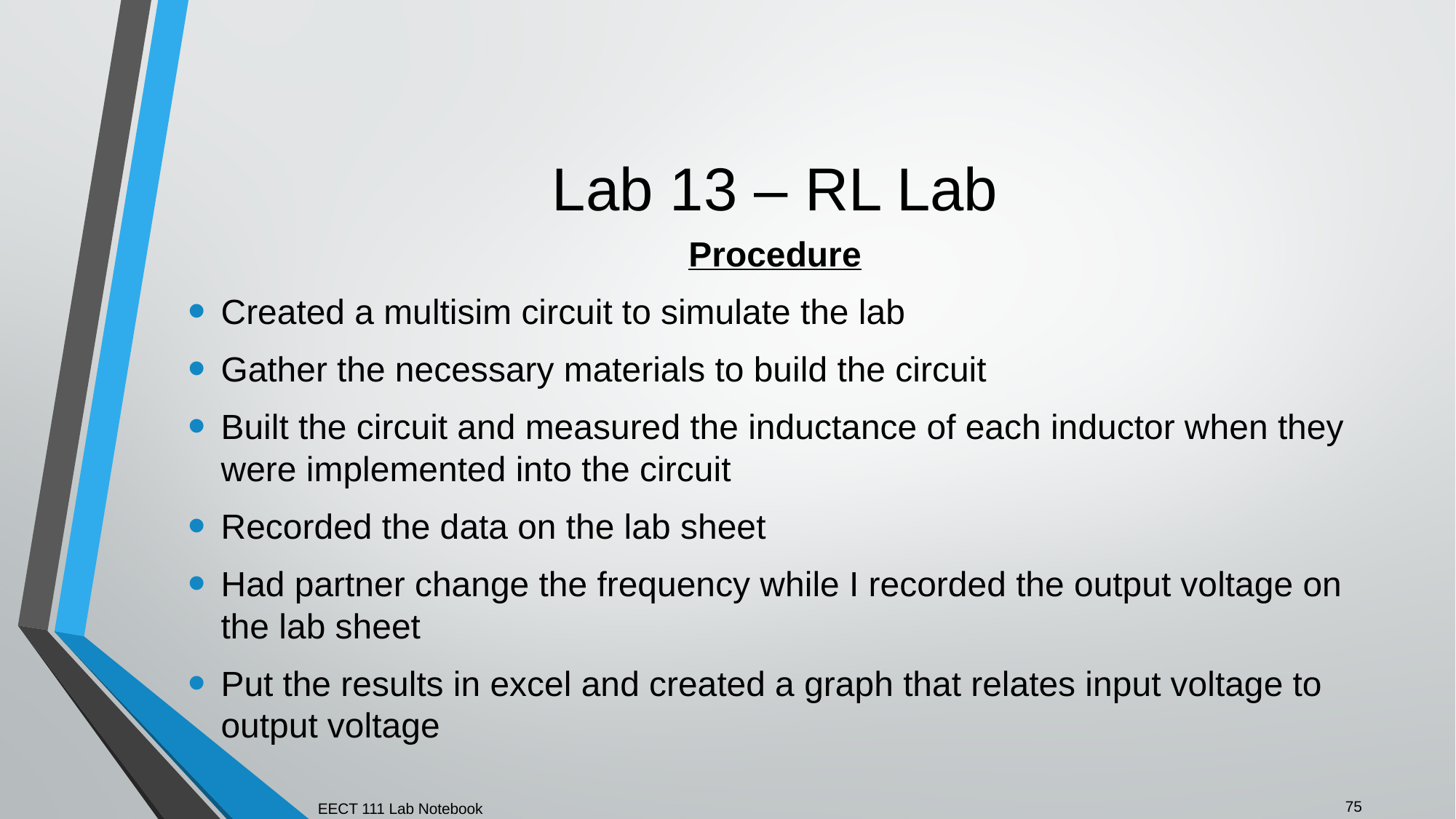

# Lab 13 – RL Lab
Procedure
Created a multisim circuit to simulate the lab
Gather the necessary materials to build the circuit
Built the circuit and measured the inductance of each inductor when they were implemented into the circuit
Recorded the data on the lab sheet
Had partner change the frequency while I recorded the output voltage on the lab sheet
Put the results in excel and created a graph that relates input voltage to output voltage

75
EECT 111 Lab Notebook